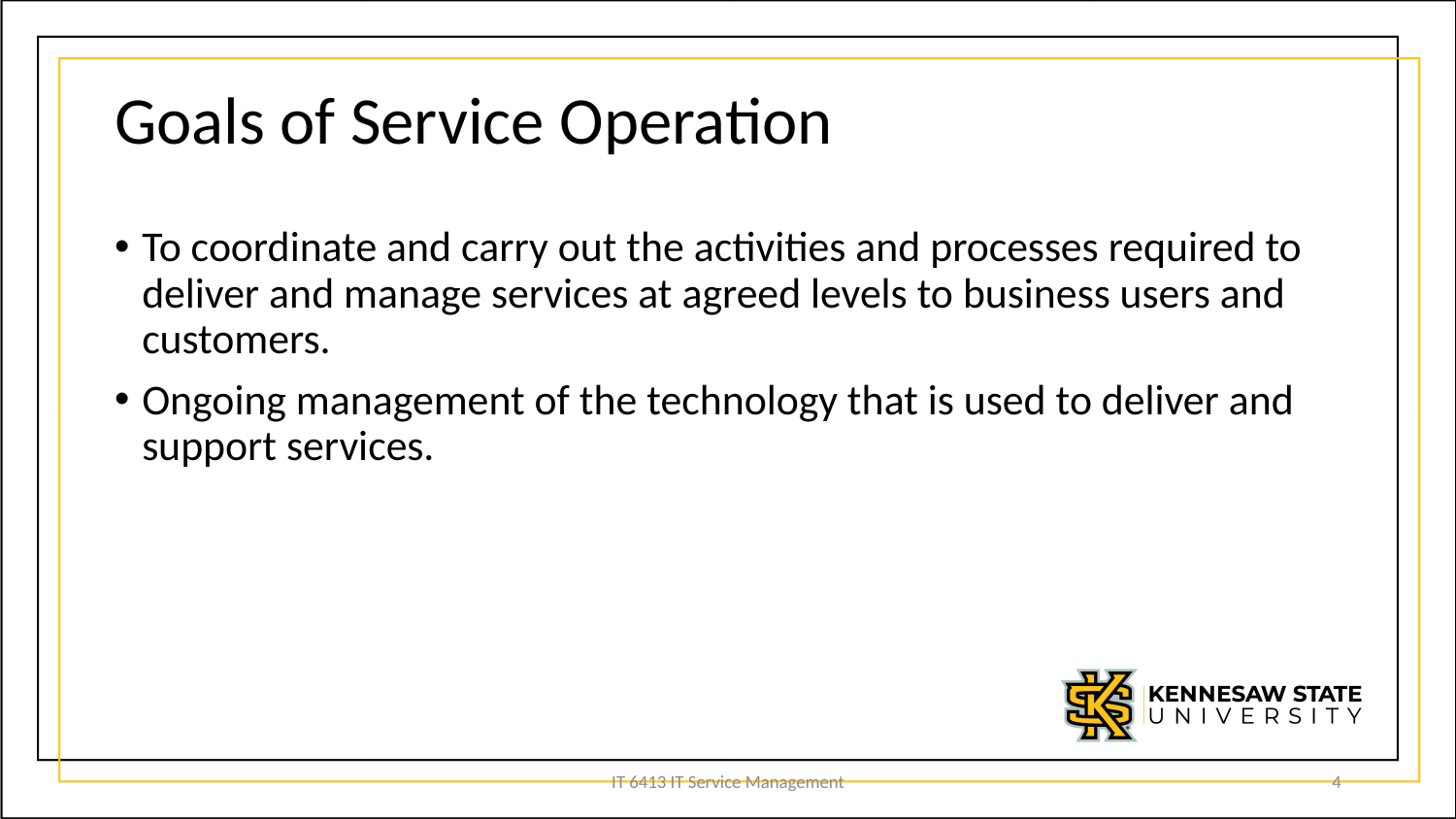

# Goals of Service Operation
To coordinate and carry out the activities and processes required to deliver and manage services at agreed levels to business users and customers.
Ongoing management of the technology that is used to deliver and support services.
IT 6413 IT Service Management
4